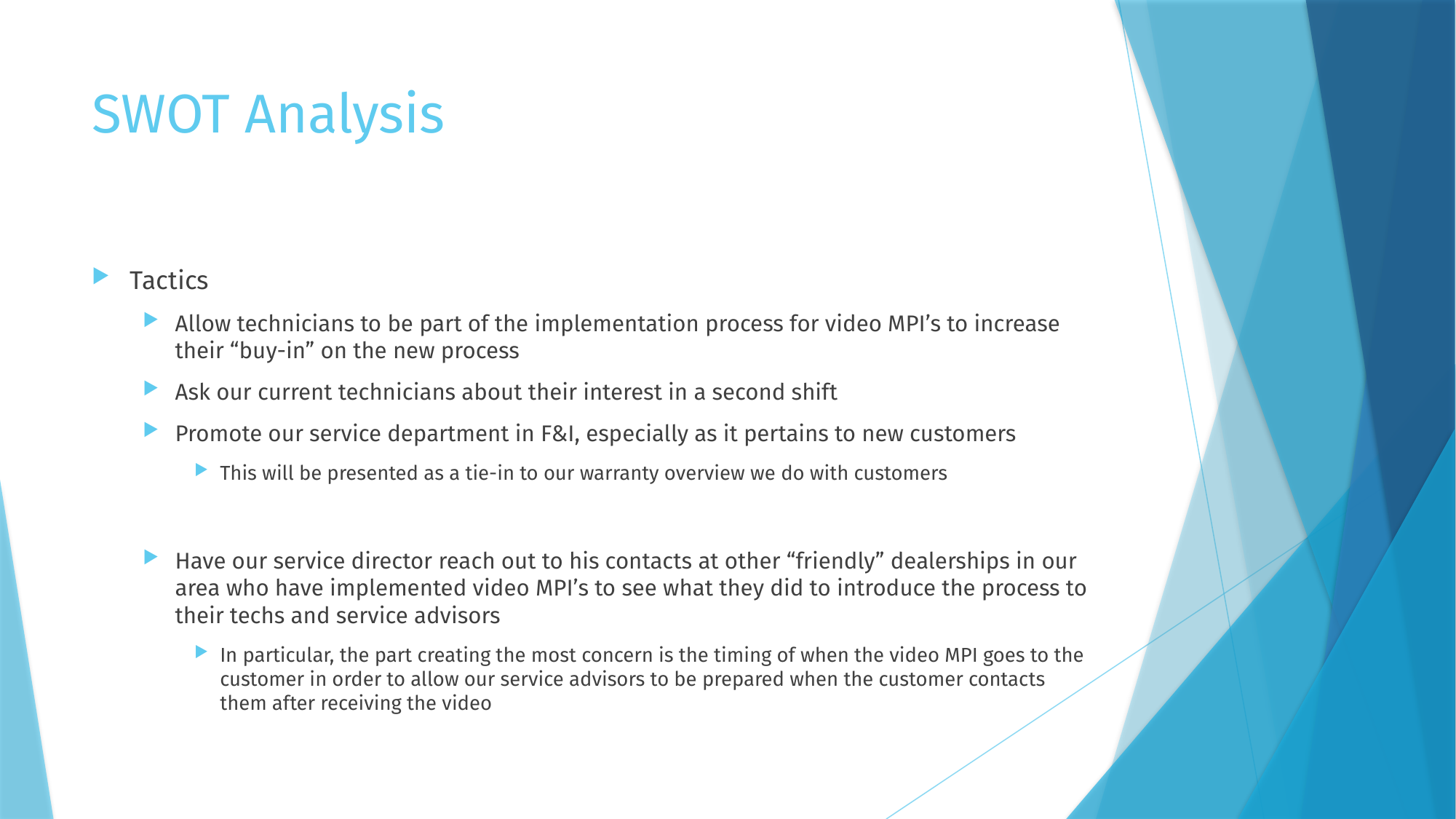

# SWOT Analysis
Tactics
Allow technicians to be part of the implementation process for video MPI’s to increase their “buy-in” on the new process
Ask our current technicians about their interest in a second shift
Promote our service department in F&I, especially as it pertains to new customers
This will be presented as a tie-in to our warranty overview we do with customers

Have our service director reach out to his contacts at other “friendly” dealerships in our area who have implemented video MPI’s to see what they did to introduce the process to their techs and service advisors
In particular, the part creating the most concern is the timing of when the video MPI goes to the customer in order to allow our service advisors to be prepared when the customer contacts them after receiving the video